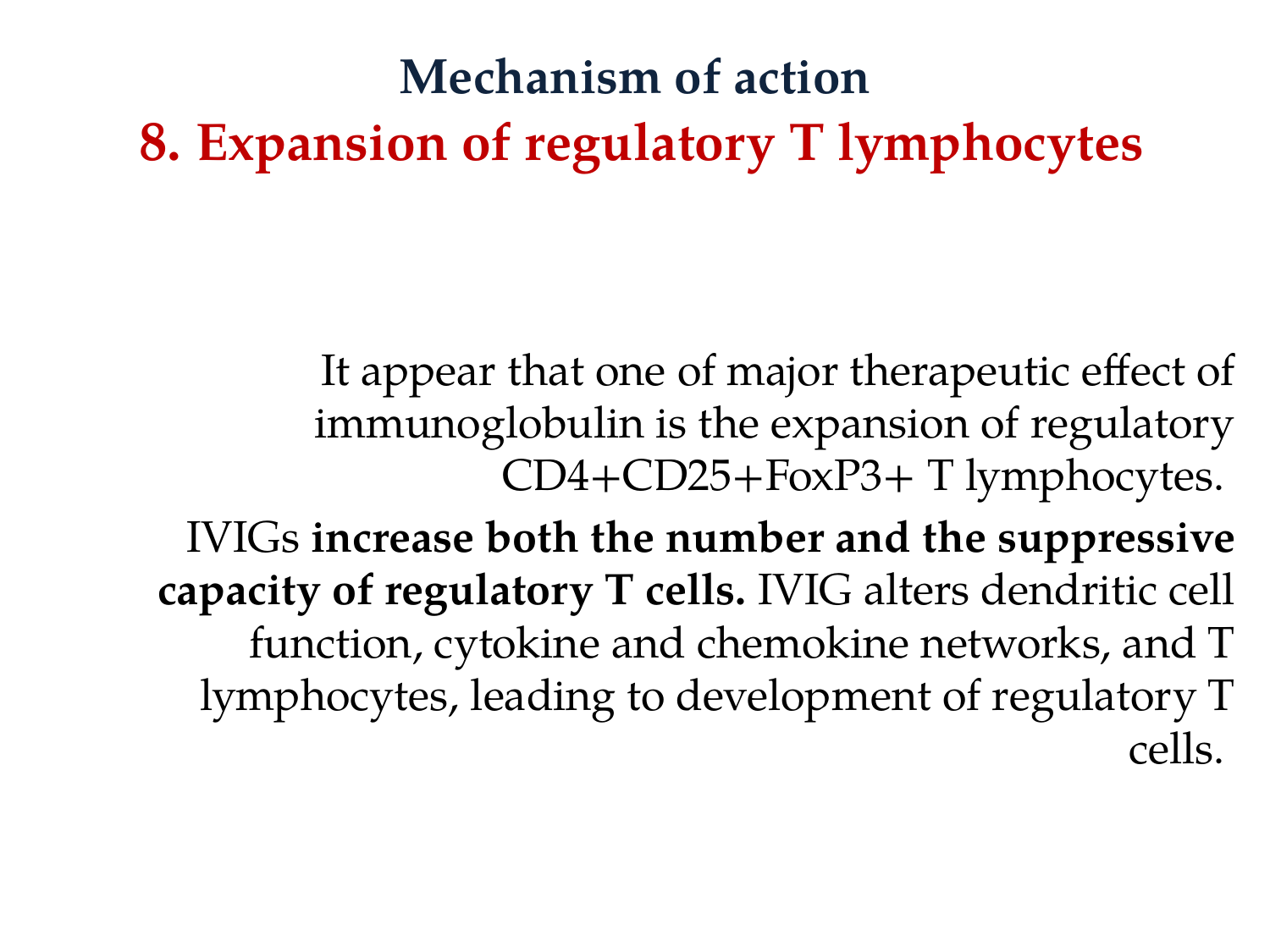

# Mechanism of action 8. Expansion of regulatory T lymphocytes

It appear that one of major therapeutic effect of immunoglobulin is the expansion of regulatory CD4+CD25+FoxP3+ T lymphocytes.
IVIGs increase both the number and the suppressive capacity of regulatory T cells. IVIG alters dendritic cell function, cytokine and chemokine networks, and T lymphocytes, leading to development of regulatory T cells.